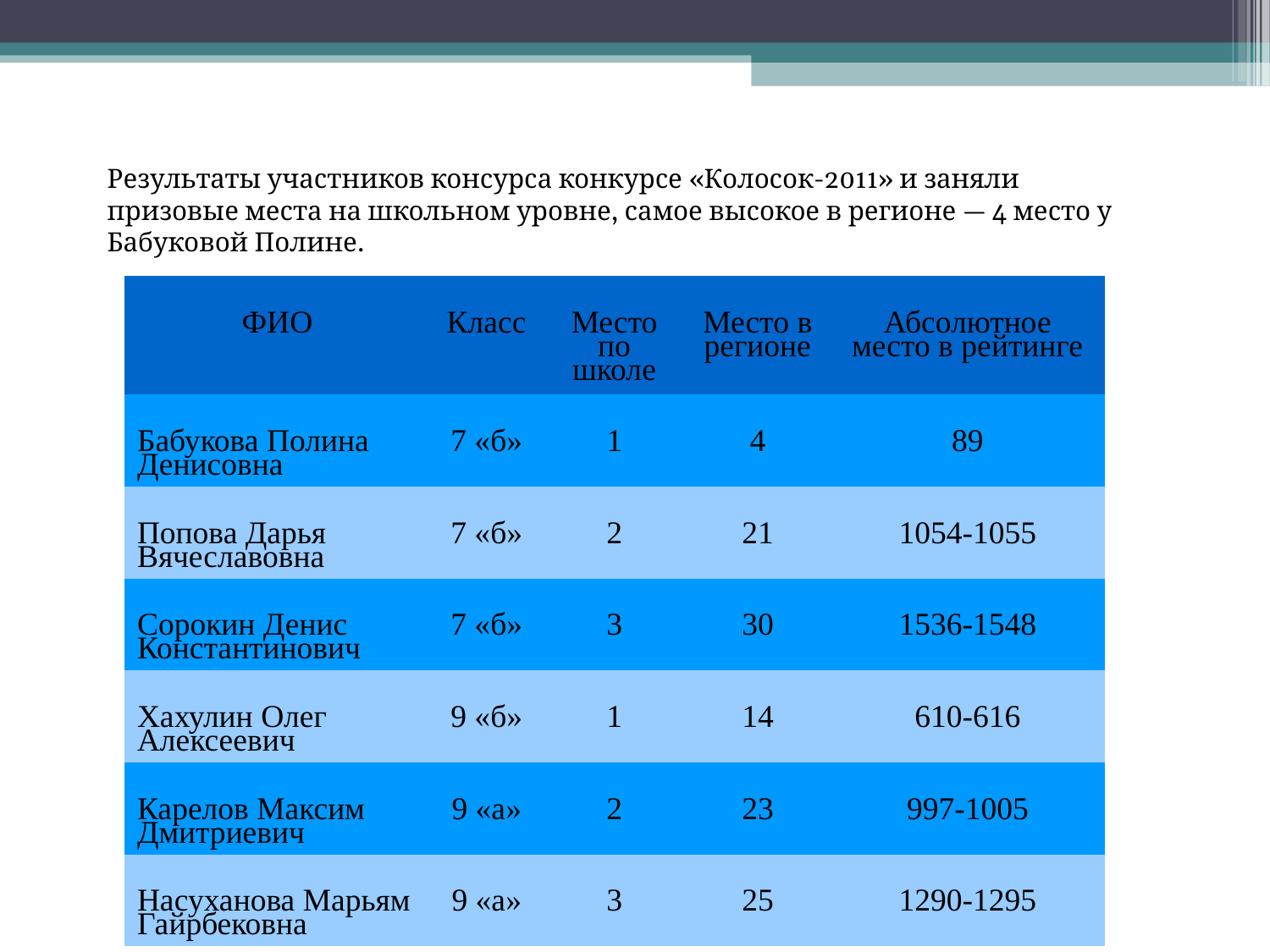

Результаты участников консурса конкурсе «Колосок-2011» и заняли призовые места на школьном уровне, самое высокое в регионе — 4 место у Бабуковой Полине.

| ФИО | Класс | Место по школе | Место в регионе | Абсолютное место в рейтинге |
| --- | --- | --- | --- | --- |
| Бабукова Полина Денисовна | 7 «б» | 1 | 4 | 89 |
| Попова Дарья Вячеславовна | 7 «б» | 2 | 21 | 1054-1055 |
| Сорокин Денис Константинович | 7 «б» | 3 | 30 | 1536-1548 |
| Хахулин Олег Алексеевич | 9 «б» | 1 | 14 | 610-616 |
| Карелов Максим Дмитриевич | 9 «а» | 2 | 23 | 997-1005 |
| Насуханова Марьям Гайрбековна | 9 «а» | 3 | 25 | 1290-1295 |